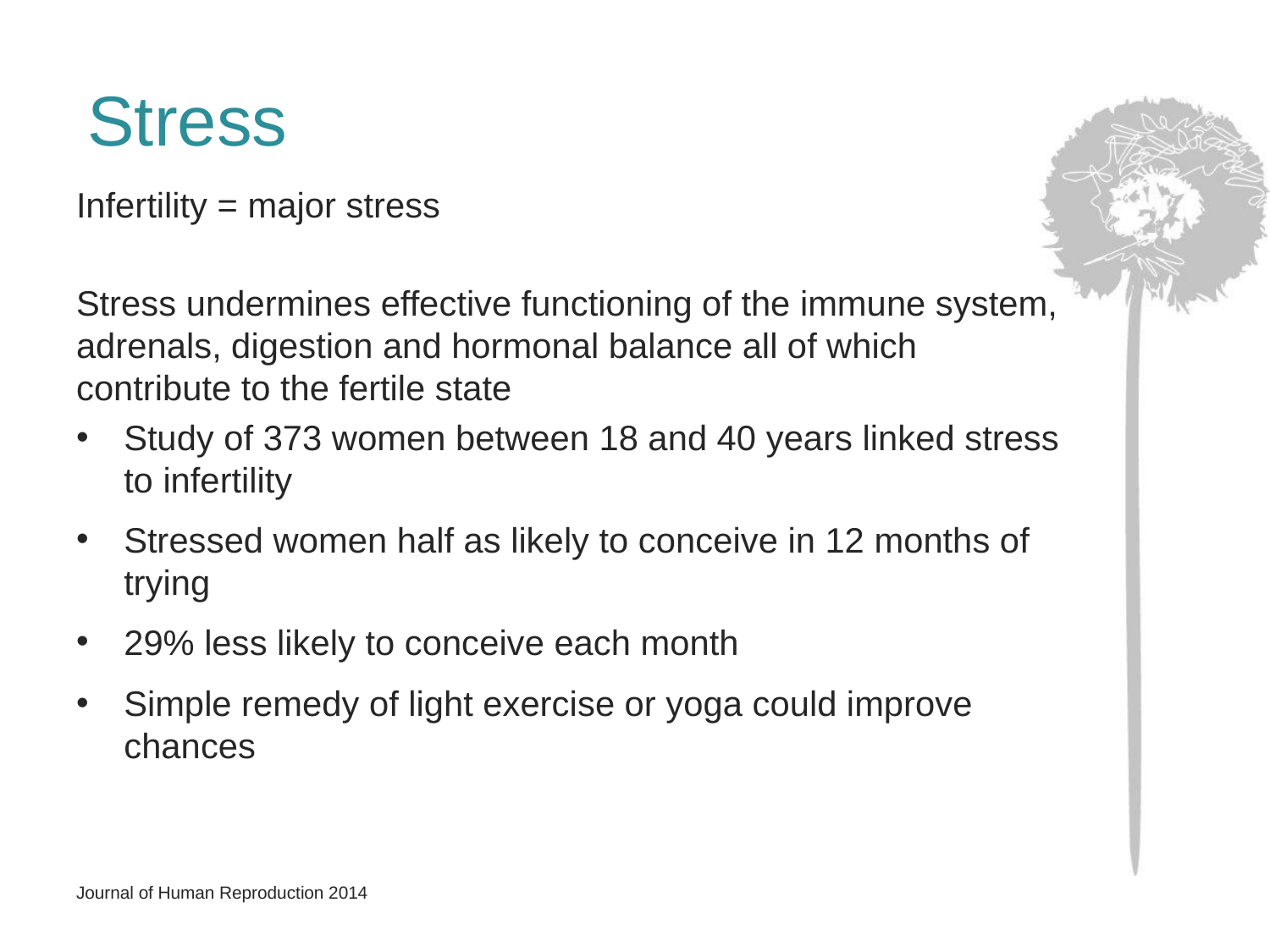

# Stress
Infertility = major stress

Stress undermines effective functioning of the immune system, adrenals, digestion and hormonal balance all of which contribute to the fertile state
Study of 373 women between 18 and 40 years linked stress to infertility
Stressed women half as likely to conceive in 12 months of trying
29% less likely to conceive each month
Simple remedy of light exercise or yoga could improve chances
Journal of Human Reproduction 2014